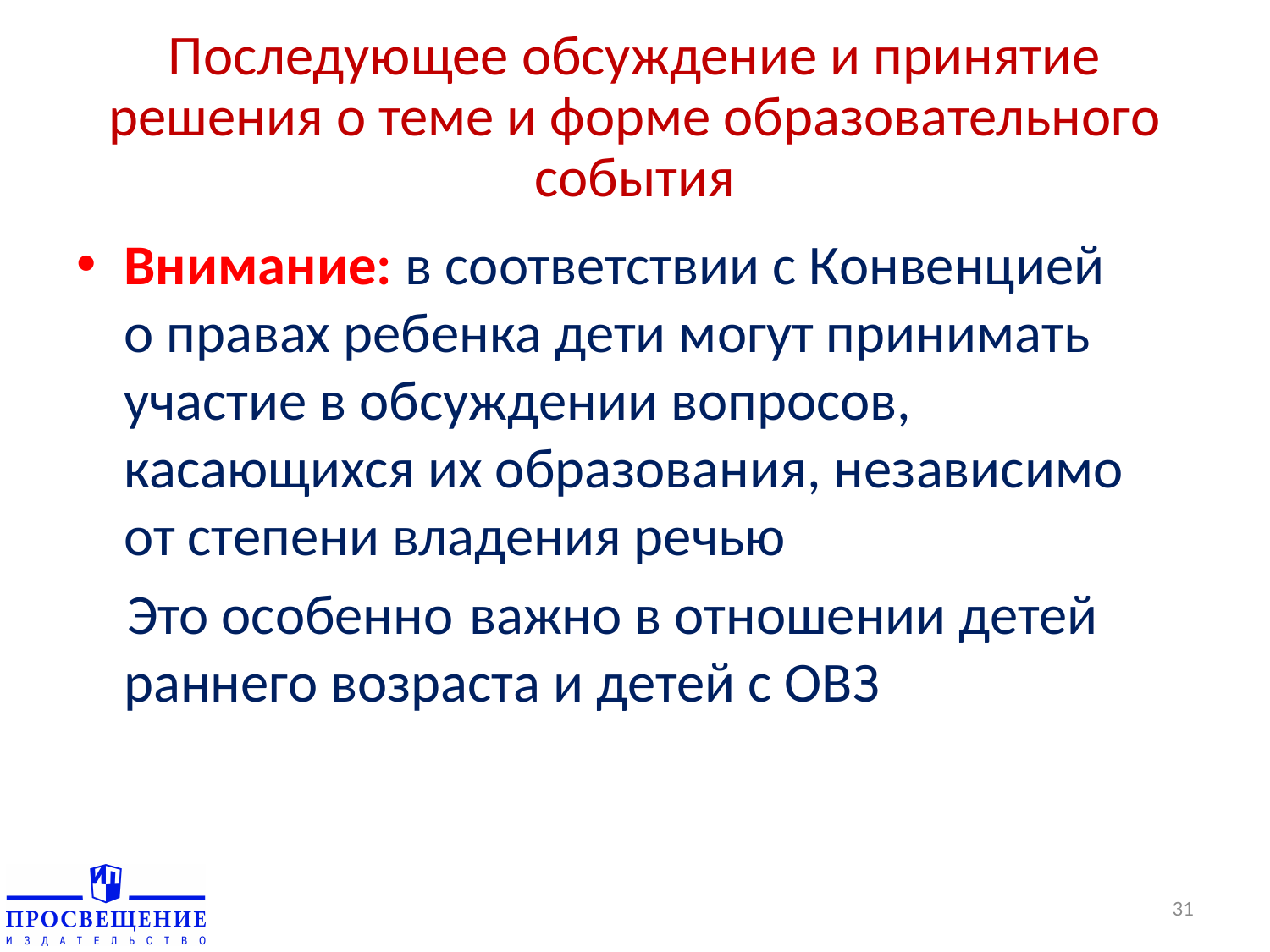

# Последующее обсуждение и принятие решения о теме и форме образовательного события
Внимание: в соответствии с Конвенцией
о правах ребенка дети могут принимать участие в обсуждении вопросов, касающихся их образования, независимо
от степени владения речью
    Это особенно важно в отношении детей раннего возраста и детей с ОВЗ
31